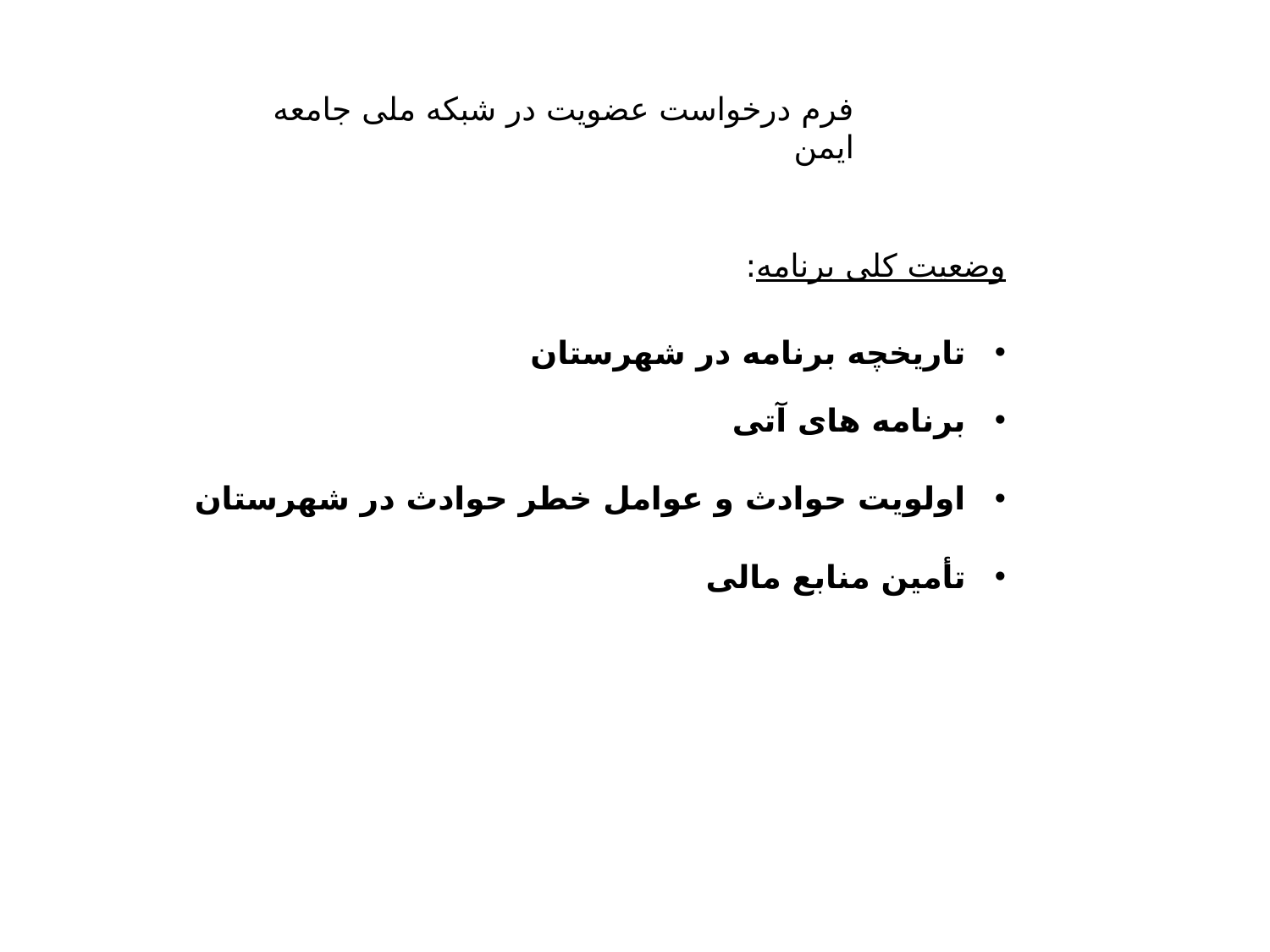

فرم درخواست عضویت در شبکه ملی جامعه ایمن
وضعیت کلی برنامه:

تاریخچه برنامه در شهرستان
برنامه های آتی
اولویت حوادث و عوامل خطر حوادث در شهرستان
تأمین منابع مالی